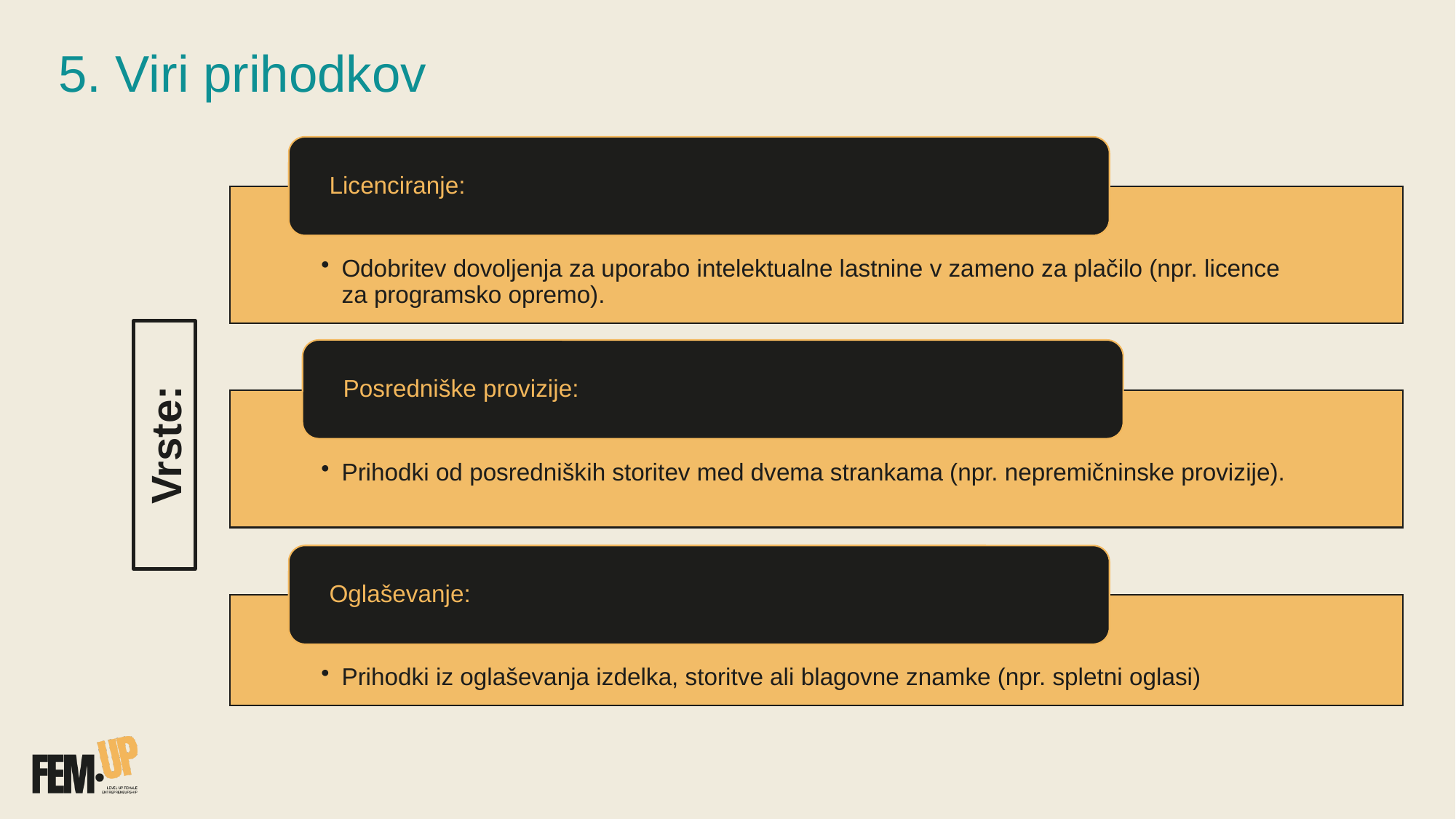

# 5. Viri prihodkov
Odobritev dovoljenja za uporabo intelektualne lastnine v zameno za plačilo (npr. licence za programsko opremo).
Licenciranje:
Prihodki od posredniških storitev med dvema strankama (npr. nepremičninske provizije).
Posredniške provizije:
Prihodki iz oglaševanja izdelka, storitve ali blagovne znamke (npr. spletni oglasi)
Oglaševanje:
Vrste: